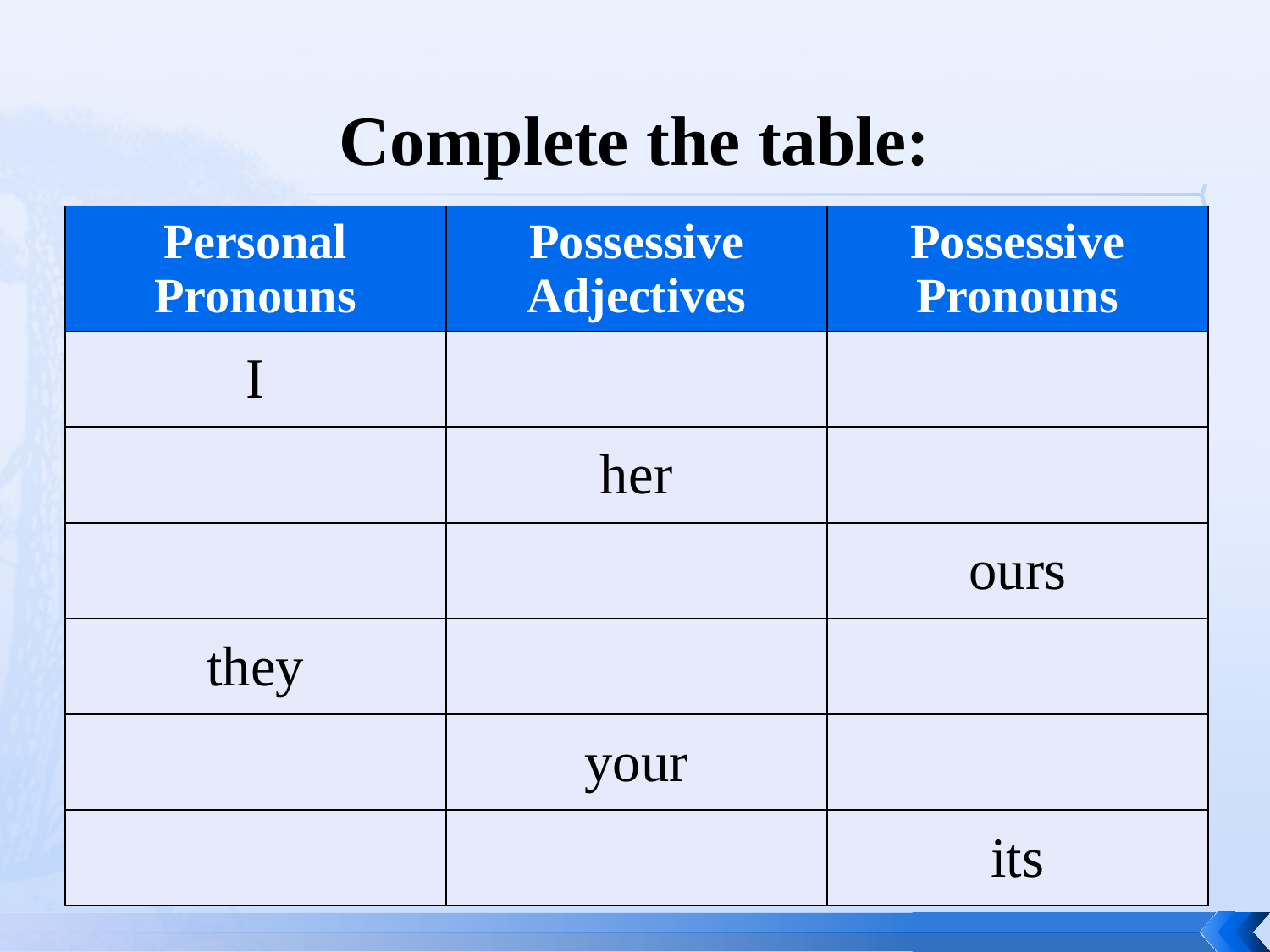

# Complete the table:
| Personal Pronouns | Possessive Adjectives | Possessive Pronouns |
| --- | --- | --- |
| I |  |  |
|  | her |  |
|  |  | ours |
| they |  |  |
|  | your |  |
|  |  | its |